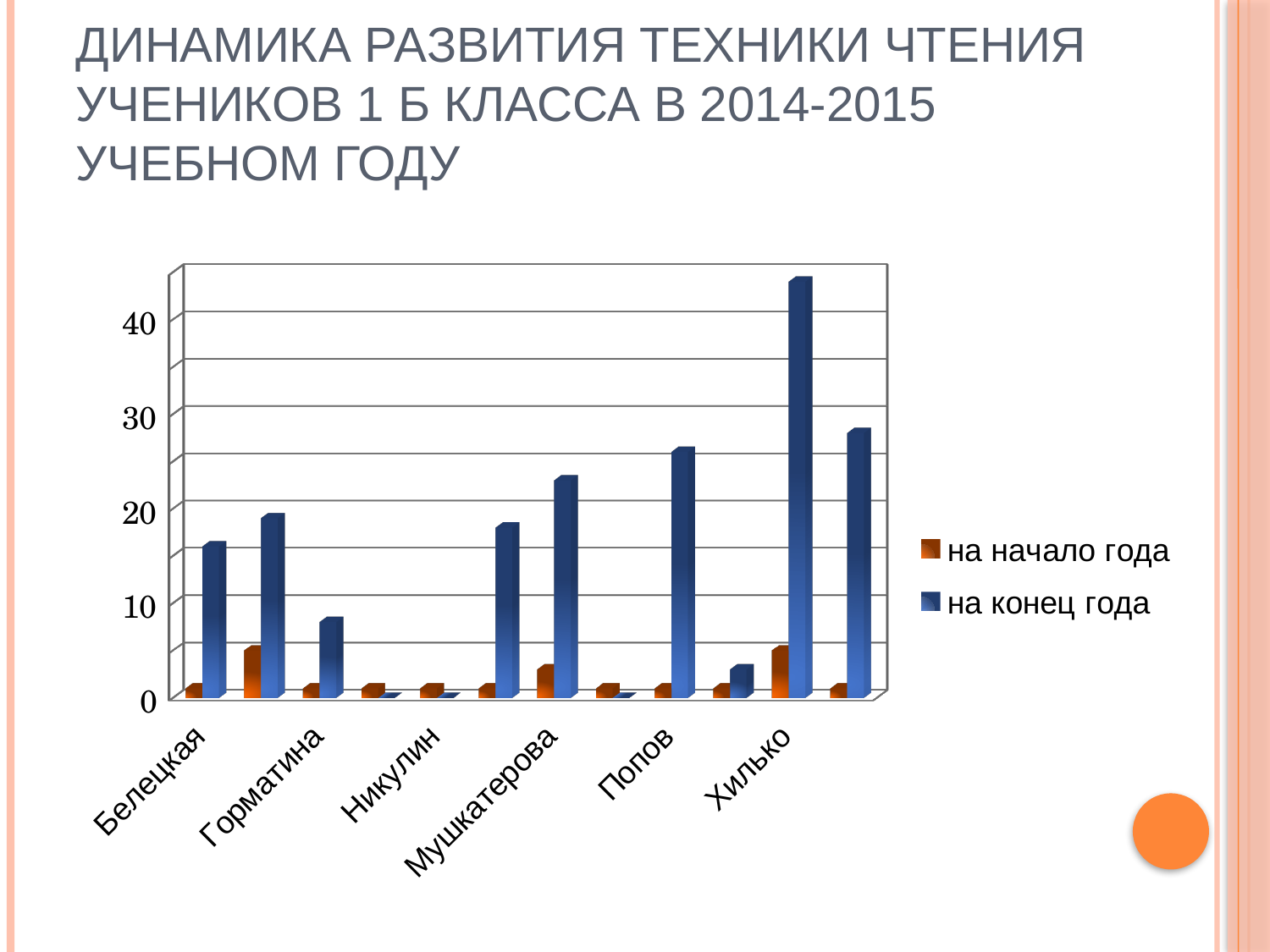

# Динамика развития техники чтения учеников 1 б класса в 2014-2015 учебном году

[unsupported chart]